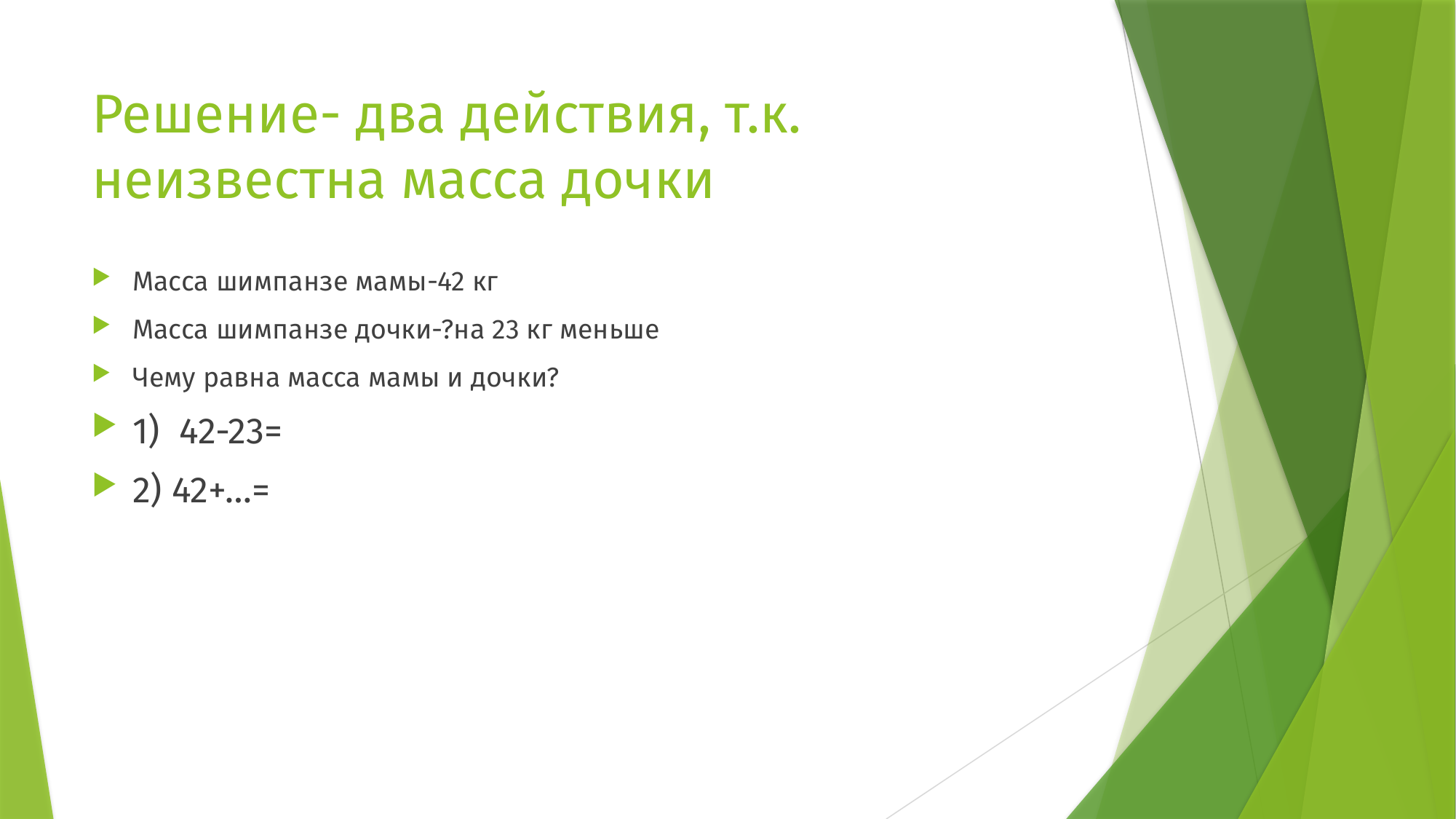

# Решение- два действия, т.к. неизвестна масса дочки
Масса шимпанзе мамы-42 кг
Масса шимпанзе дочки-?на 23 кг меньше
Чему равна масса мамы и дочки?
1)  42-23=
2) 42+…=